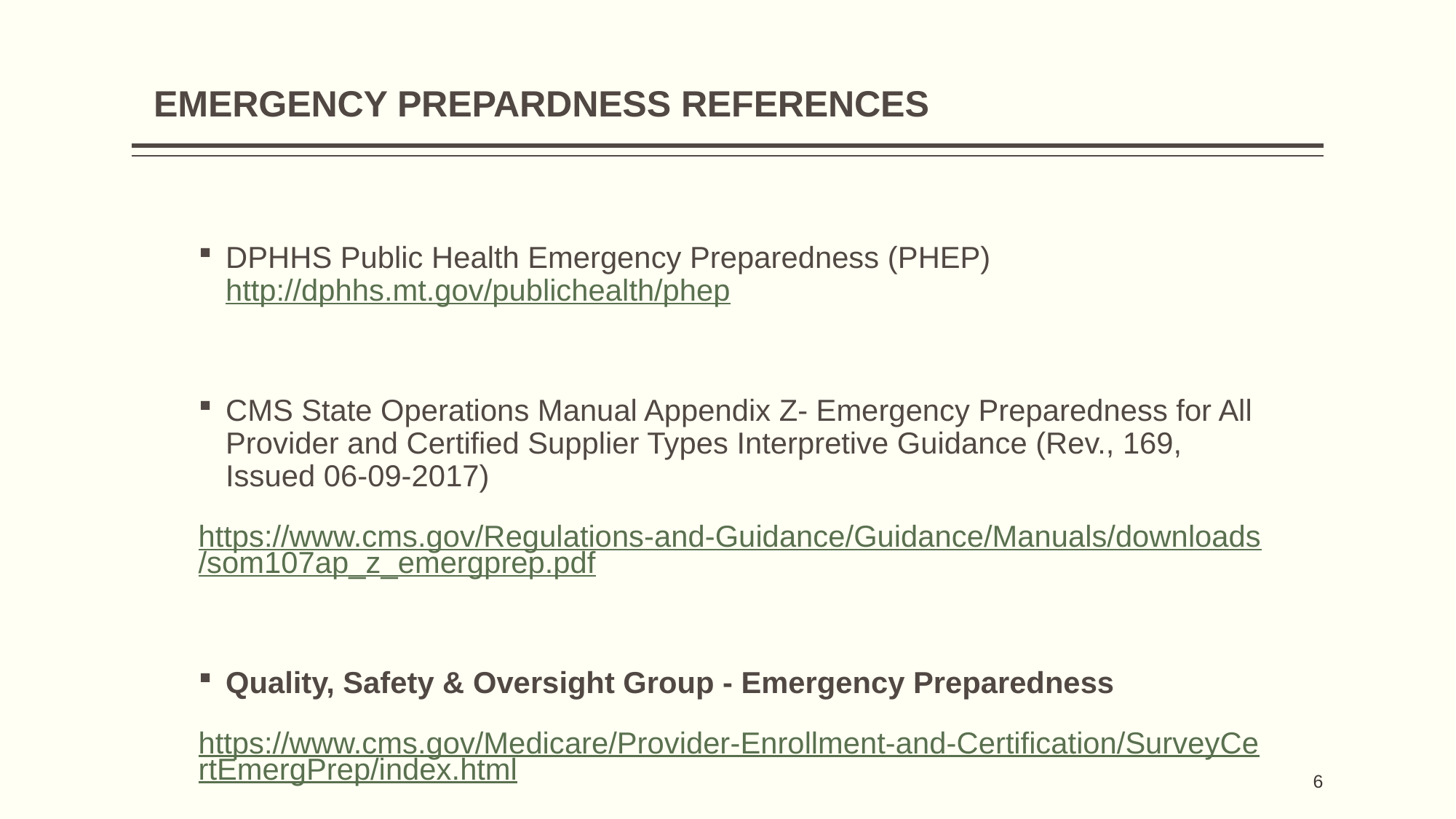

# EMERGENCY PREPARDNESS REFERENCES

DPHHS Public Health Emergency Preparedness (PHEP) http://dphhs.mt.gov/publichealth/phep

CMS State Operations Manual Appendix Z- Emergency Preparedness for All Provider and Certified Supplier Types Interpretive Guidance (Rev., 169, Issued 06-09-2017)
https://www.cms.gov/Regulations-and-Guidance/Guidance/Manuals/downloads/som107ap_z_emergprep.pdf

Quality, Safety & Oversight Group - Emergency Preparedness
https://www.cms.gov/Medicare/Provider-Enrollment-and-Certification/SurveyCertEmergPrep/index.html

6